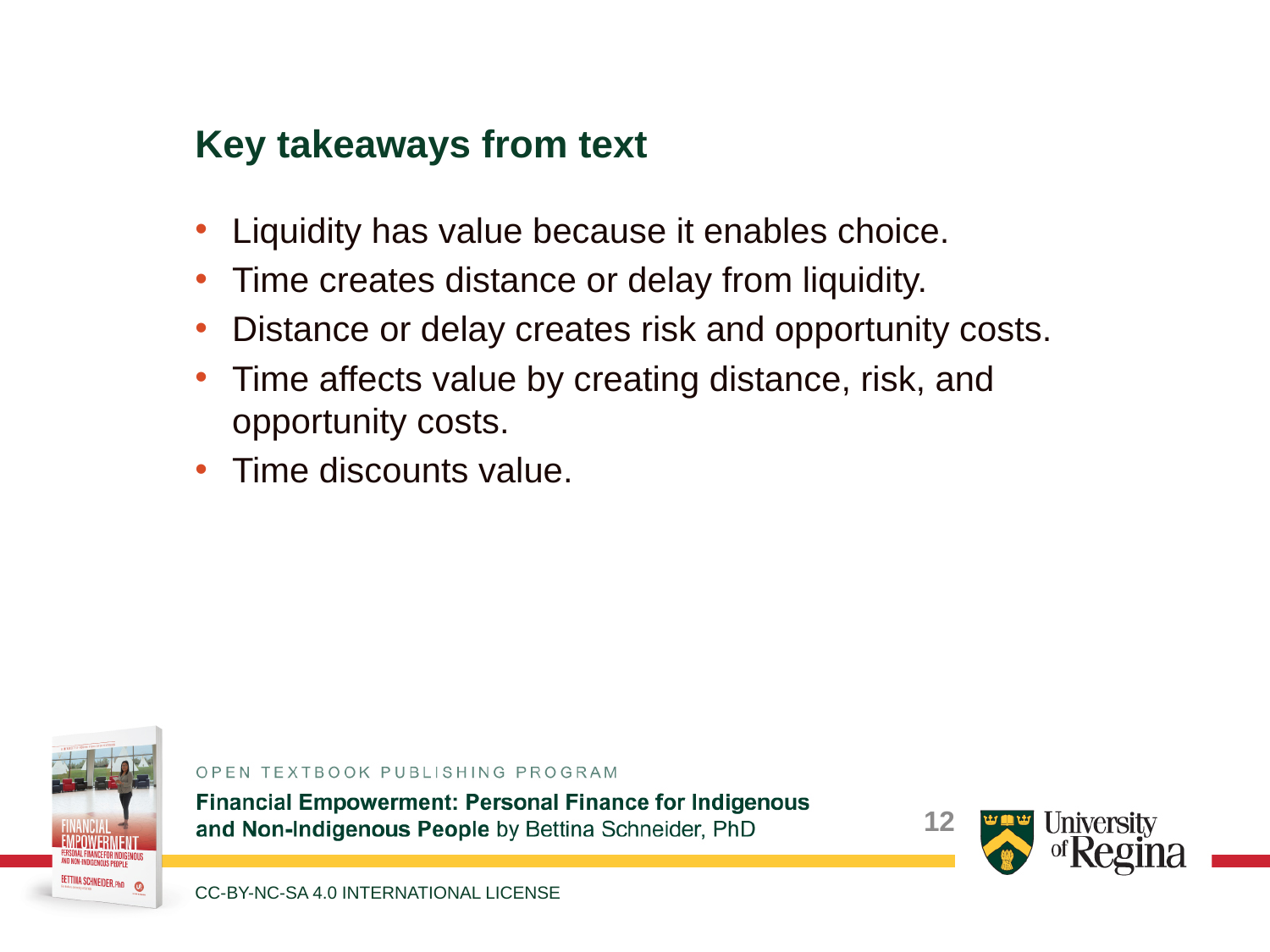

Key takeaways from text
Liquidity has value because it enables choice.
Time creates distance or delay from liquidity.
Distance or delay creates risk and opportunity costs.
Time affects value by creating distance, risk, and opportunity costs.
Time discounts value.
CC-BY-NC-SA 4.0 INTERNATIONAL LICENSE